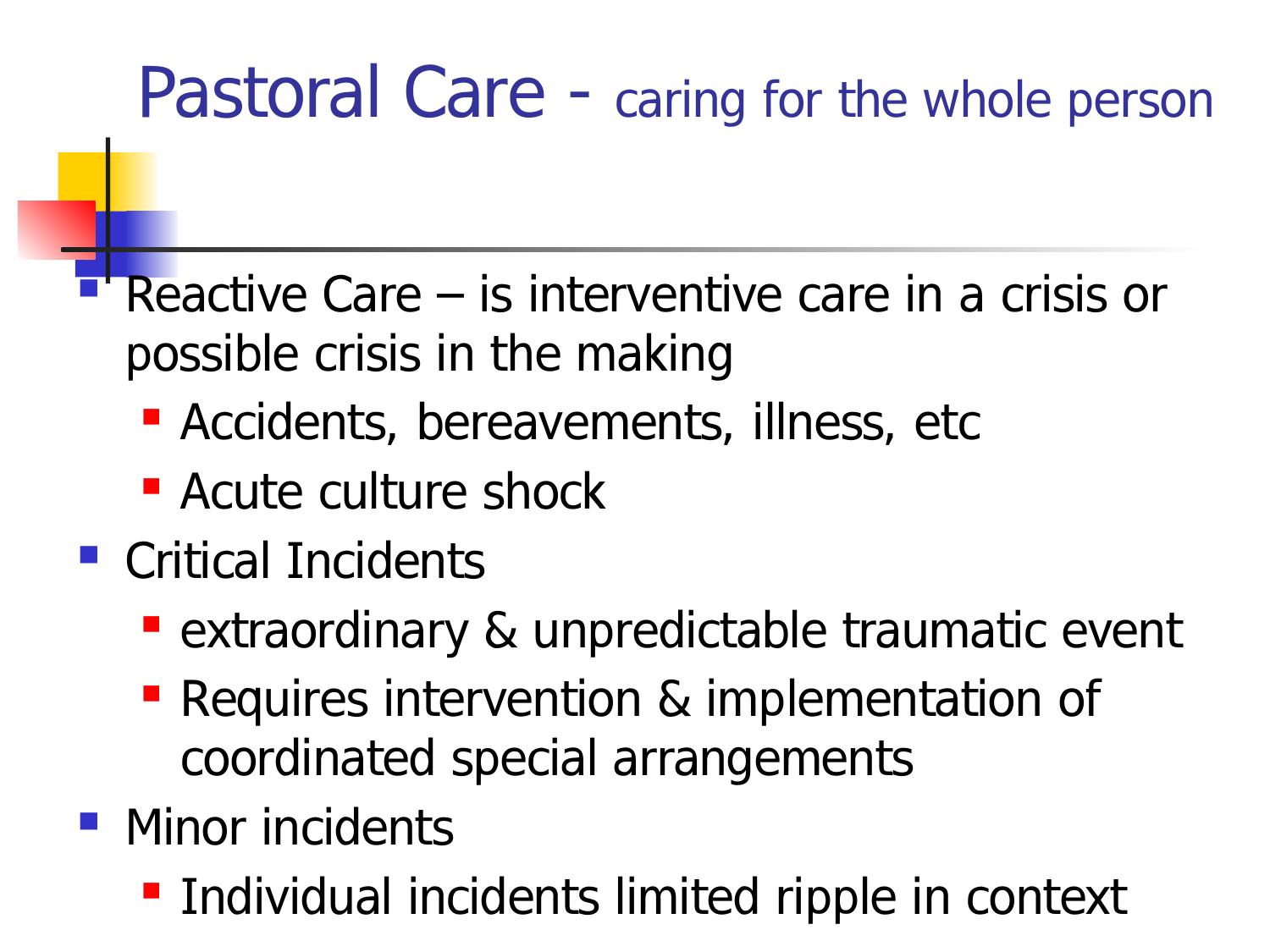

# Pastoral Care - caring for the whole person
Reactive Care – is interventive care in a crisis or possible crisis in the making
Accidents, bereavements, illness, etc
Acute culture shock
Critical Incidents
extraordinary & unpredictable traumatic event
Requires intervention & implementation of coordinated special arrangements
Minor incidents
Individual incidents limited ripple in context